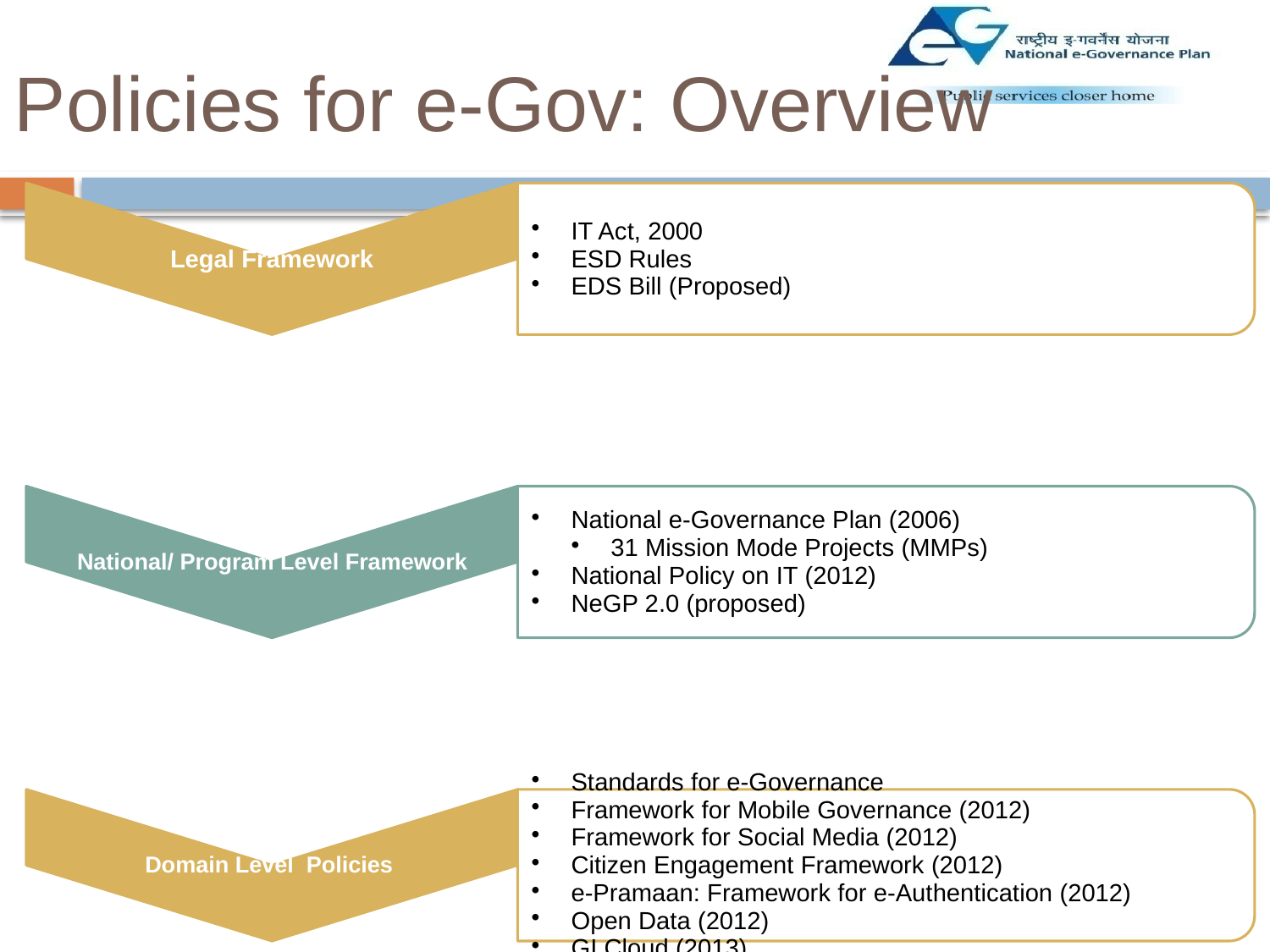

# Policies for e-Gov: Overview
Legal Framework
IT Act, 2000
National/ Program Level Framework
National e-Governance Plan (2006)
Domain Level  Policies
ESD Rules
EDS Bill (Proposed)
31 Mission Mode Projects (MMPs)
National Policy on IT (2012)
NeGP 2.0 (proposed)
Standards for e-Governance
Framework for Mobile Governance (2012)
Framework for Social Media (2012)
Citizen Engagement Framework (2012)
e-Pramaan: Framework for e-Authentication (2012)
Open Data (2012)